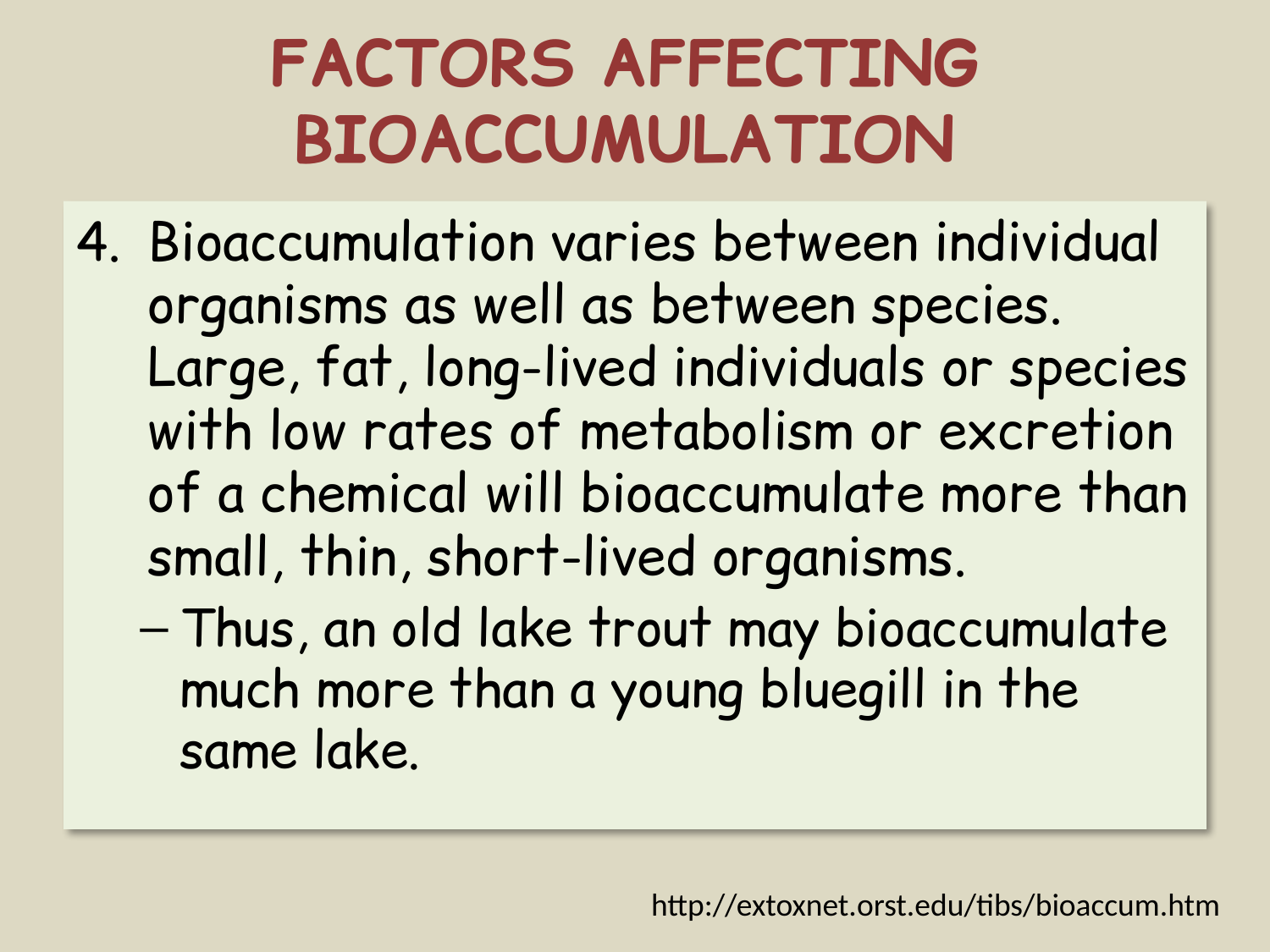

# FACTORS AFFECTING BIOACCUMULATION
Bioaccumulation varies between individual organisms as well as between species. Large, fat, long-lived individuals or species with low rates of metabolism or excretion of a chemical will bioaccumulate more than small, thin, short-lived organisms.
Thus, an old lake trout may bioaccumulate much more than a young bluegill in the same lake.

http://extoxnet.orst.edu/tibs/bioaccum.htm